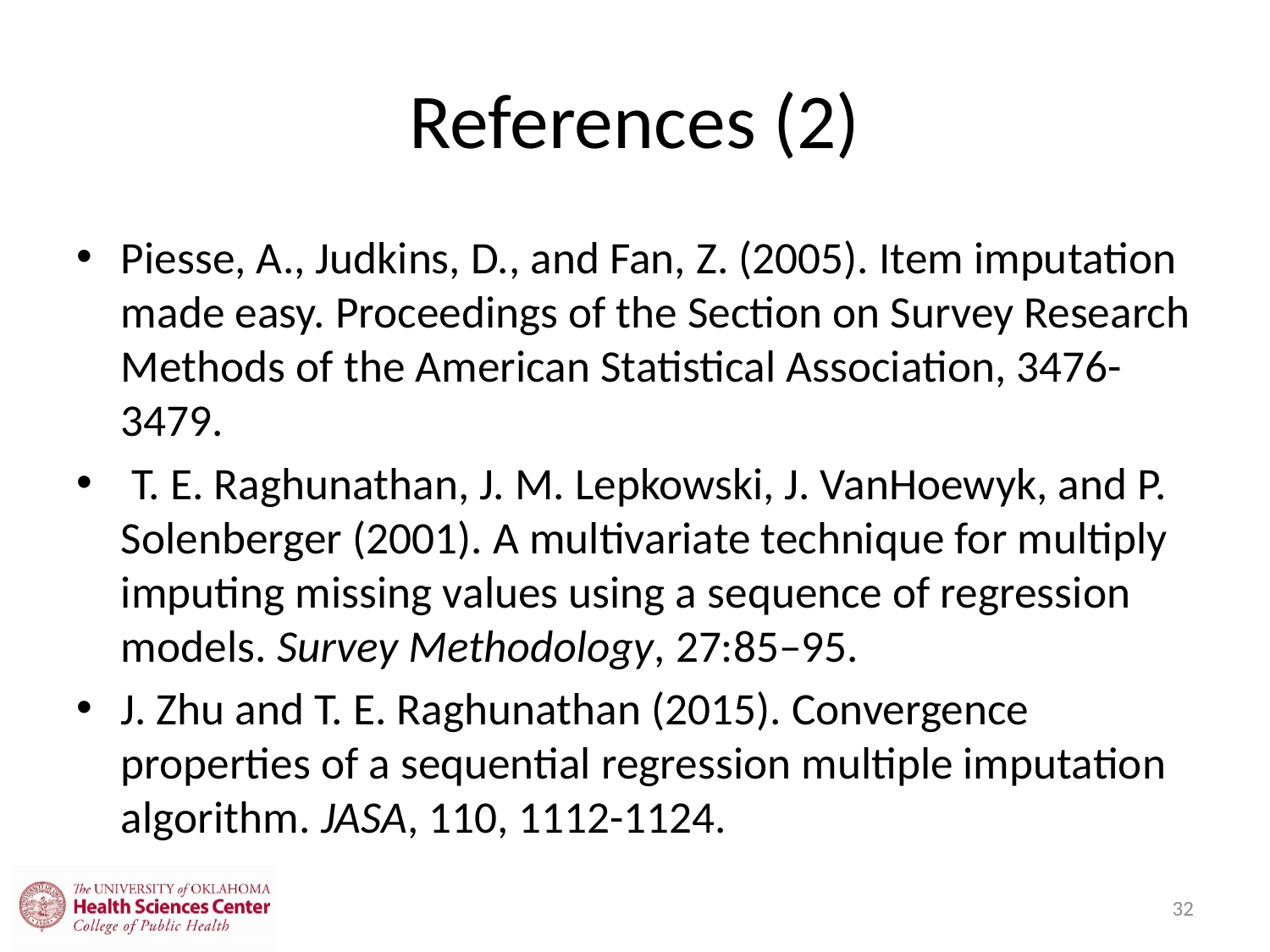

# References (2)
Piesse, A., Judkins, D., and Fan, Z. (2005). Item imputation made easy. Proceedings of the Section on Survey Research Methods of the American Statistical Association, 3476-3479.
 T. E. Raghunathan, J. M. Lepkowski, J. VanHoewyk, and P. Solenberger (2001). A multivariate technique for multiply imputing missing values using a sequence of regression models. Survey Methodology, 27:85–95.
J. Zhu and T. E. Raghunathan (2015). Convergence properties of a sequential regression multiple imputation algorithm. JASA, 110, 1112-1124.

32